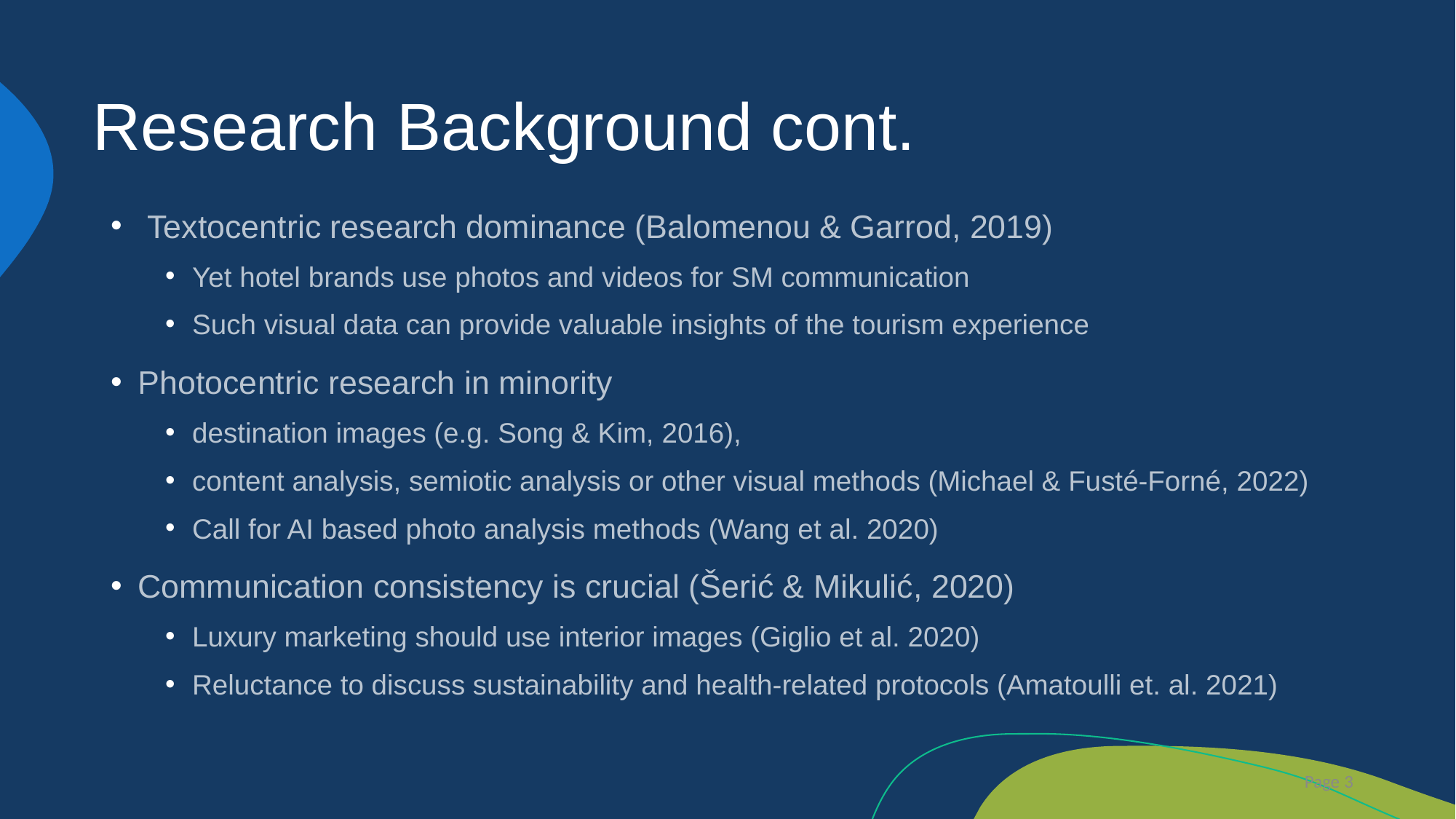

# Research Background cont.
 Textocentric research dominance (Balomenou & Garrod, 2019)
Yet hotel brands use photos and videos for SM communication
Such visual data can provide valuable insights of the tourism experience
Photocentric research in minority
destination images (e.g. Song & Kim, 2016),
content analysis, semiotic analysis or other visual methods (Michael & Fusté‐Forné, 2022)
Call for AI based photo analysis methods (Wang et al. 2020)
Communication consistency is crucial (Šerić & Mikulić, 2020)
Luxury marketing should use interior images (Giglio et al. 2020)
Reluctance to discuss sustainability and health-related protocols (Amatoulli et. al. 2021)

Page 3